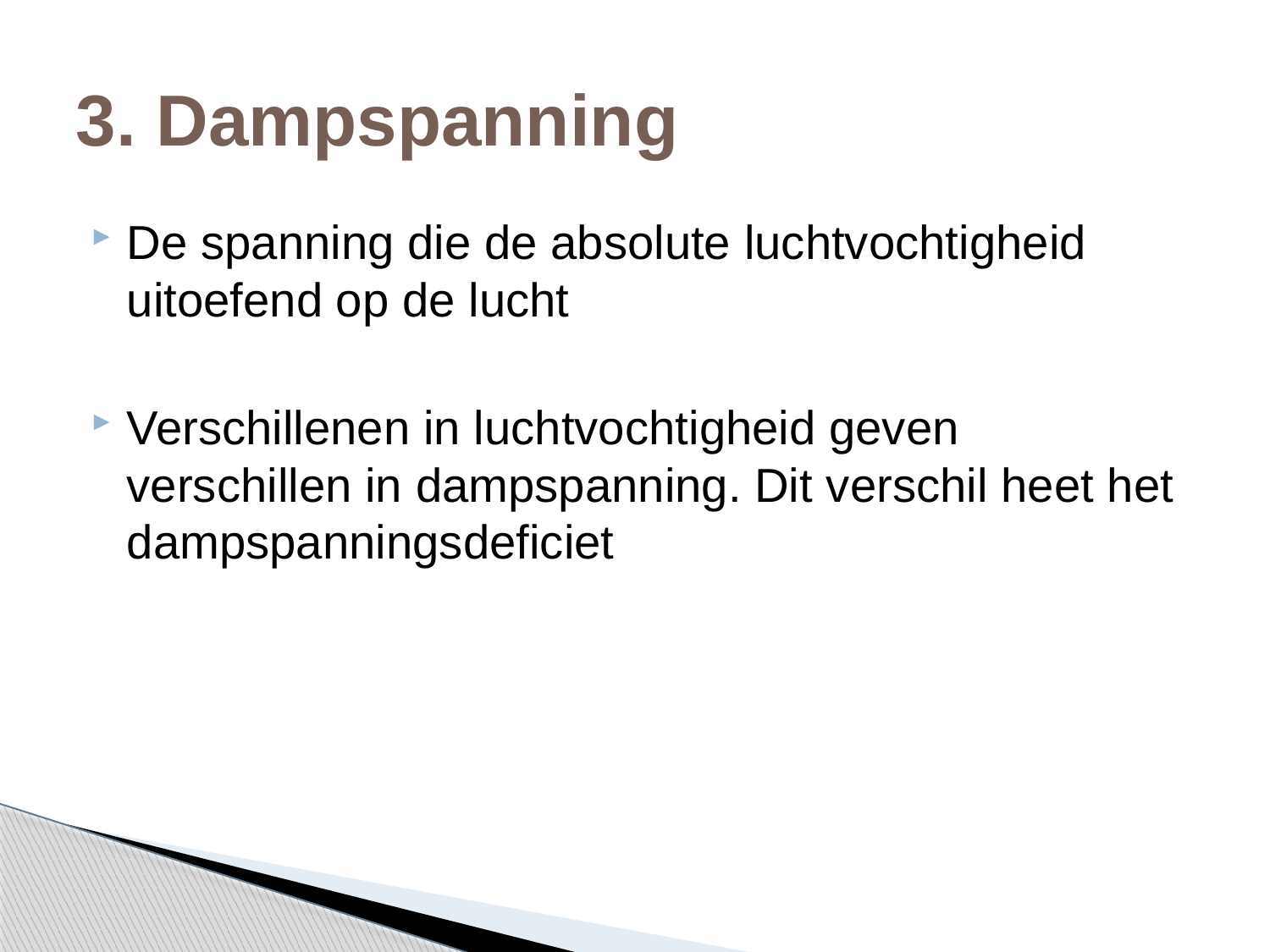

# 3. Dampspanning
De spanning die de absolute luchtvochtigheid uitoefend op de lucht

Verschillenen in luchtvochtigheid geven verschillen in dampspanning. Dit verschil heet het dampspanningsdeficiet